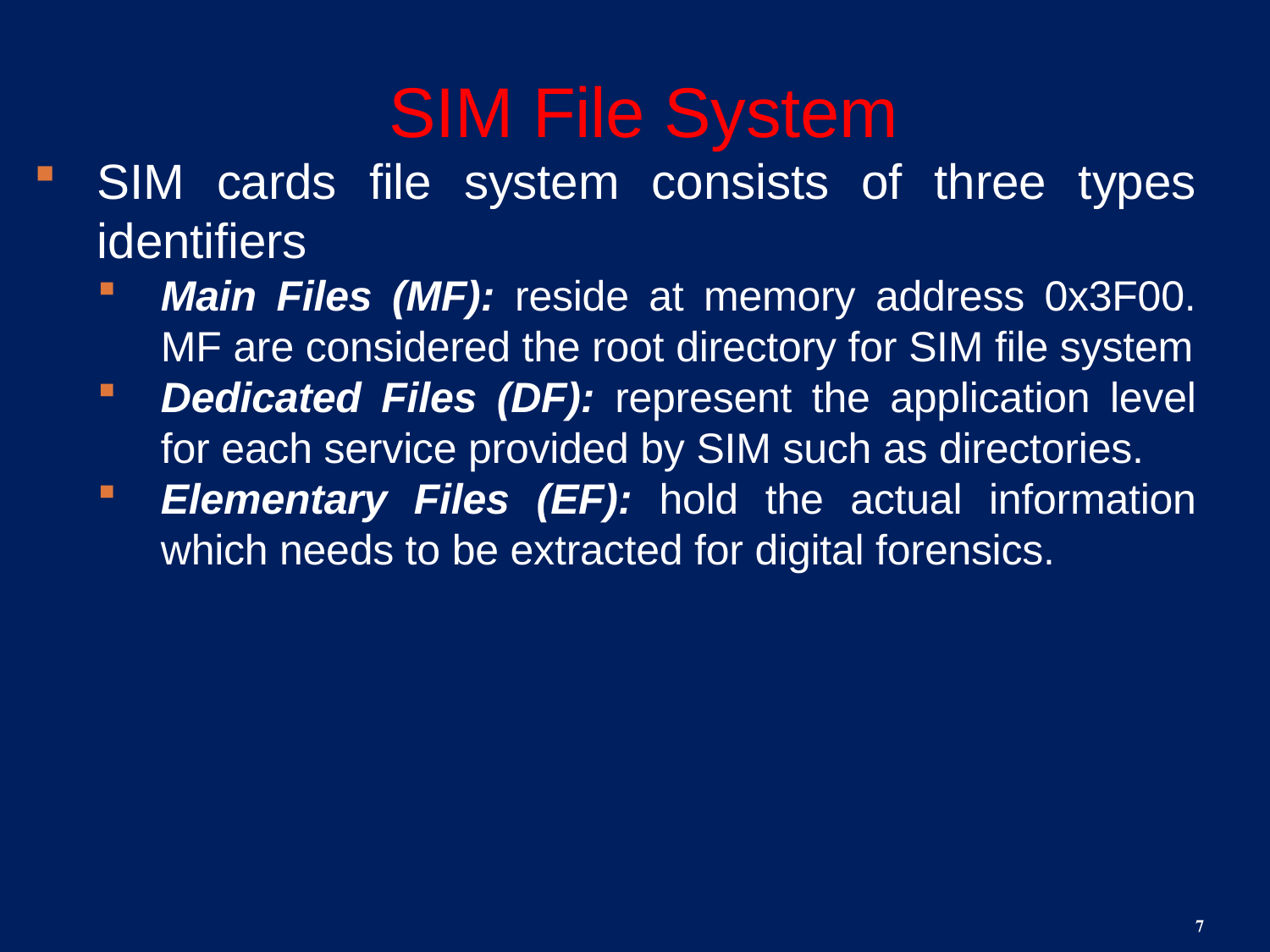

# SIM File System
SIM cards file system consists of three types identifiers
Main Files (MF): reside at memory address 0x3F00. MF are considered the root directory for SIM file system
Dedicated Files (DF): represent the application level for each service provided by SIM such as directories.
Elementary Files (EF): hold the actual information which needs to be extracted for digital forensics.